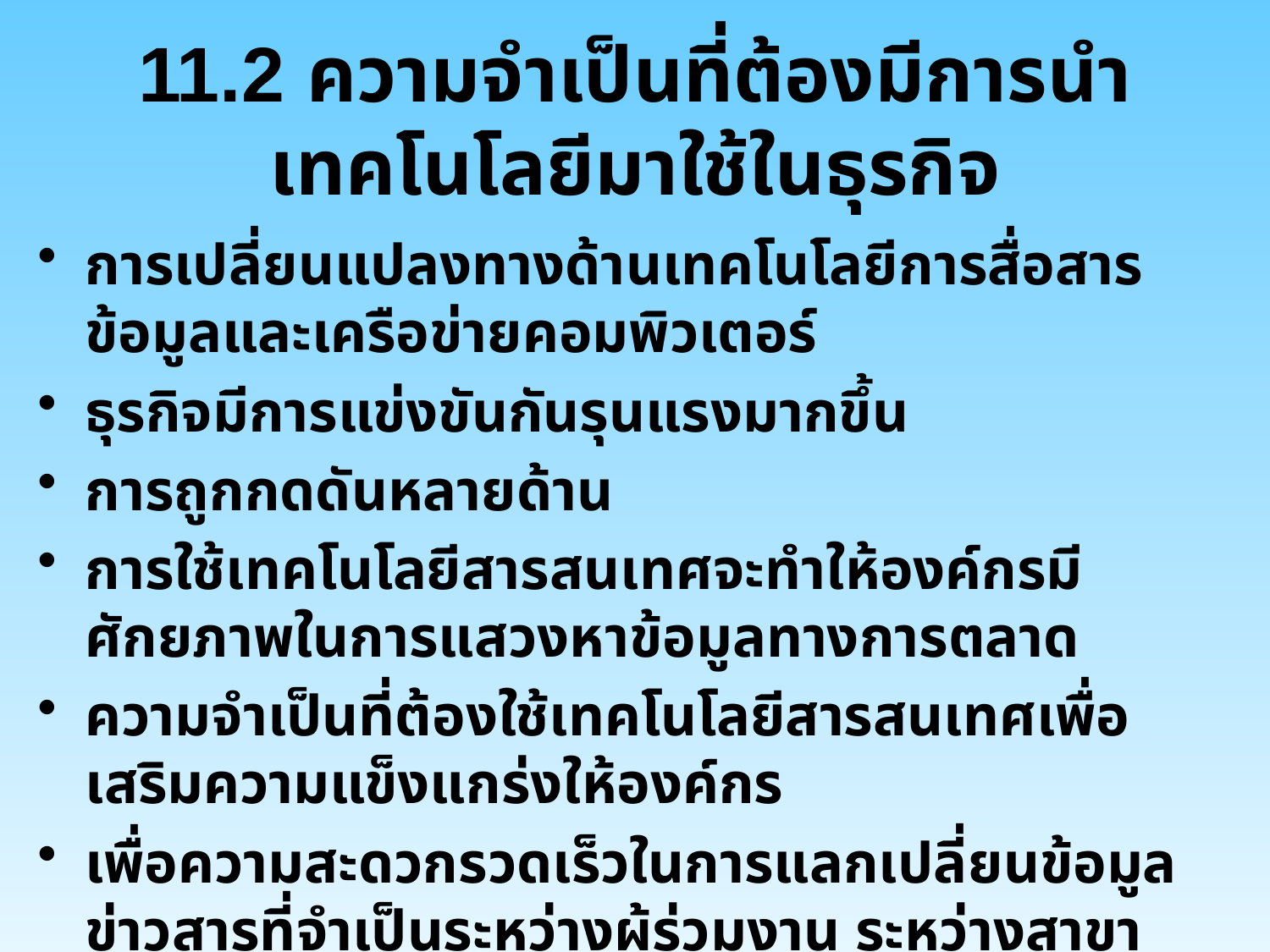

# 11.2 ความจำเป็นที่ต้องมีการนำเทคโนโลยีมาใช้ในธุรกิจ
การเปลี่ยนแปลงทางด้านเทคโนโลยีการสื่อสารข้อมูลและเครือข่ายคอมพิวเตอร์
ธุรกิจมีการแข่งขันกันรุนแรงมากขึ้น
การถูกกดดันหลายด้าน
การใช้เทคโนโลยีสารสนเทศจะทำให้องค์กรมีศักยภาพในการแสวงหาข้อมูลทางการตลาด
ความจำเป็นที่ต้องใช้เทคโนโลยีสารสนเทศเพื่อเสริมความแข็งแกร่งให้องค์กร
เพื่อความสะดวกรวดเร็วในการแลกเปลี่ยนข้อมูลข่าวสารที่จำเป็นระหว่างผู้ร่วมงาน ระหว่างสาขา